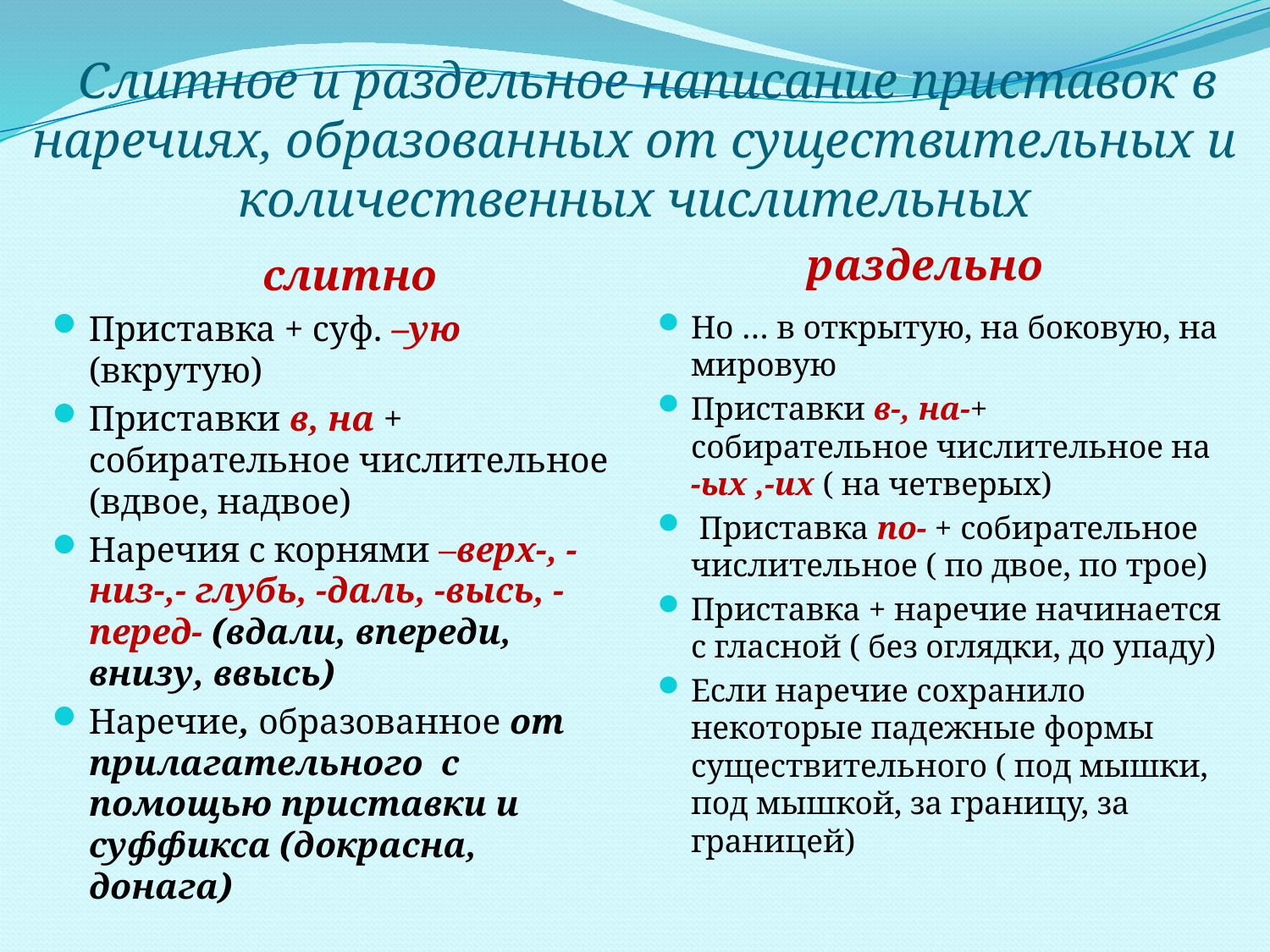

# Слитное и раздельное написание приставок в наречиях, образованных от существительных и количественных числительных
раздельно
слитно
Приставка + суф. –ую  (вкрутую)
Приставки в, на + собирательное числительное (вдвое, надвое)
Наречия с корнями –верх-, -низ-,- глубь, -даль, -высь, -перед- (вдали, впереди, внизу, ввысь)
Наречие, образованное от прилагательного  с помощью приставки и суффикса (докрасна, донага)
Но … в открытую, на боковую, на мировую
Приставки в-, на-+ собирательное числительное на -ых ,-их ( на четверых)
 Приставка по- + собирательное числительное ( по двое, по трое)
Приставка + наречие начинается с гласной ( без оглядки, до упаду)
Если наречие сохранило  некоторые падежные формы существительного ( под мышки, под мышкой, за границу, за границей)